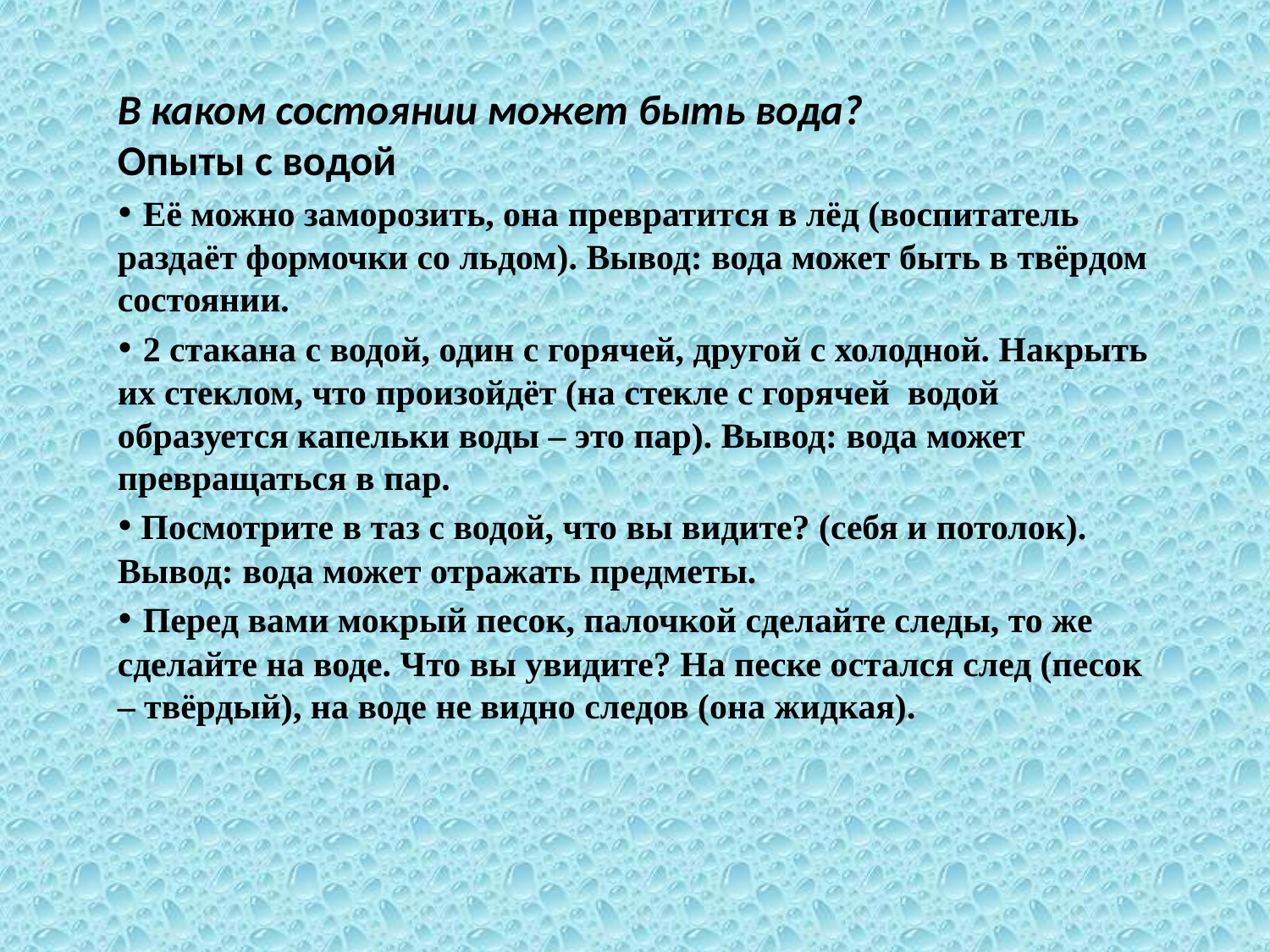

В каком состоянии может быть вода?
Опыты с водой
• Её можно заморозить, она превратится в лёд (воспитатель раздаёт формочки со льдом). Вывод: вода может быть в твёрдом состоянии.
• 2 стакана с водой, один с горячей, другой с холодной. Накрыть их стеклом, что произойдёт (на стекле с горячей  водой образуется капельки воды – это пар). Вывод: вода может превращаться в пар.
• Посмотрите в таз с водой, что вы видите? (себя и потолок). Вывод: вода может отражать предметы.
• Перед вами мокрый песок, палочкой сделайте следы, то же сделайте на воде. Что вы увидите? На песке остался след (песок – твёрдый), на воде не видно следов (она жидкая).